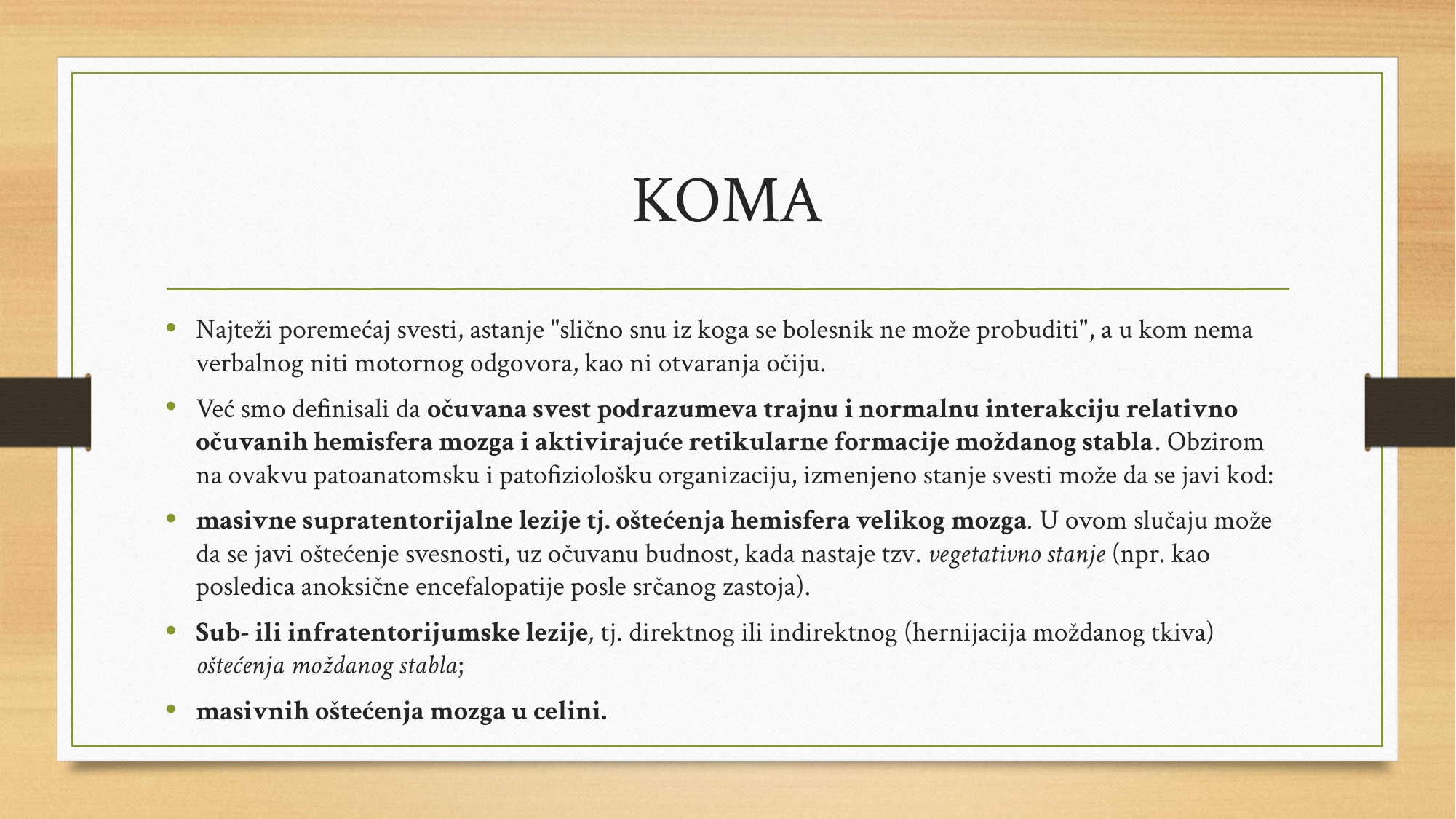

# KOMA
Najteži poremećaj svesti, astanje "slično snu iz koga se bolesnik ne može probuditi", a u kom nema verbalnog niti motornog odgovora, kao ni otvaranja očiju.
Već smo definisali da očuvana svest podrazumeva trajnu i normalnu interakciju relativno očuvanih hemisfera mozga i aktivirajuće retikularne formacije moždanog stabla. Obzirom na ovakvu patoanatomsku i patofiziološku organizaciju, izmenjeno stanje svesti može da se javi kod:
masivne supratentorijalne lezije tj. oštećenja hemisfera velikog mozga. U ovom slučaju može da se javi oštećenje svesnosti, uz očuvanu budnost, kada nastaje tzv. vegetativno stanje (npr. kao posledica anoksične encefalopatije posle srčanog zastoja).
Sub- ili infratentorijumske lezije, tj. direktnog ili indirektnog (hernijacija moždanog tkiva) oštećenja moždanog stabla;
masivnih oštećenja mozga u celini.